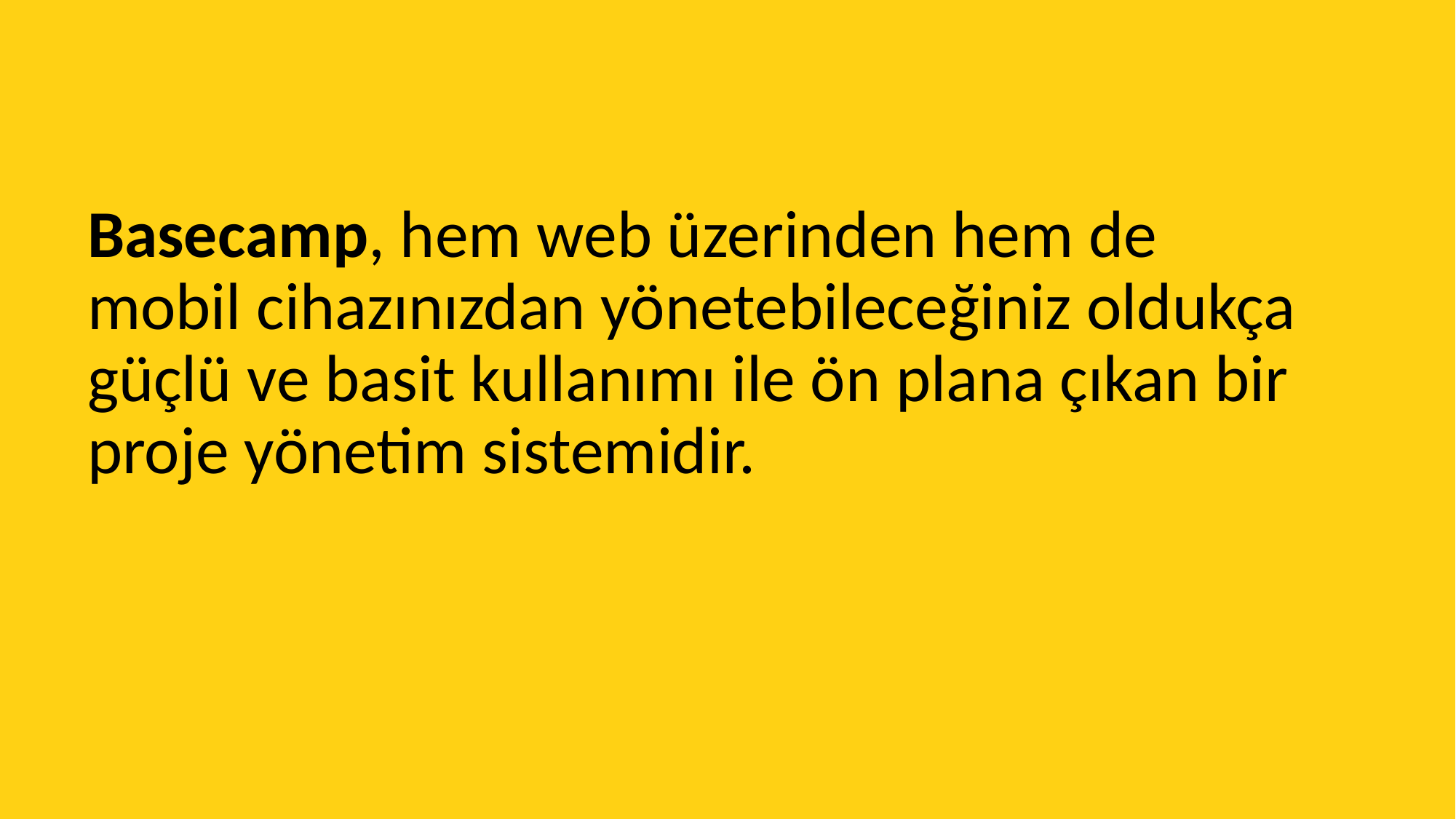

Basecamp, hem web üzerinden hem de mobil cihazınızdan yönetebileceğiniz oldukça güçlü ve basit kullanımı ile ön plana çıkan bir proje yönetim sistemidir.